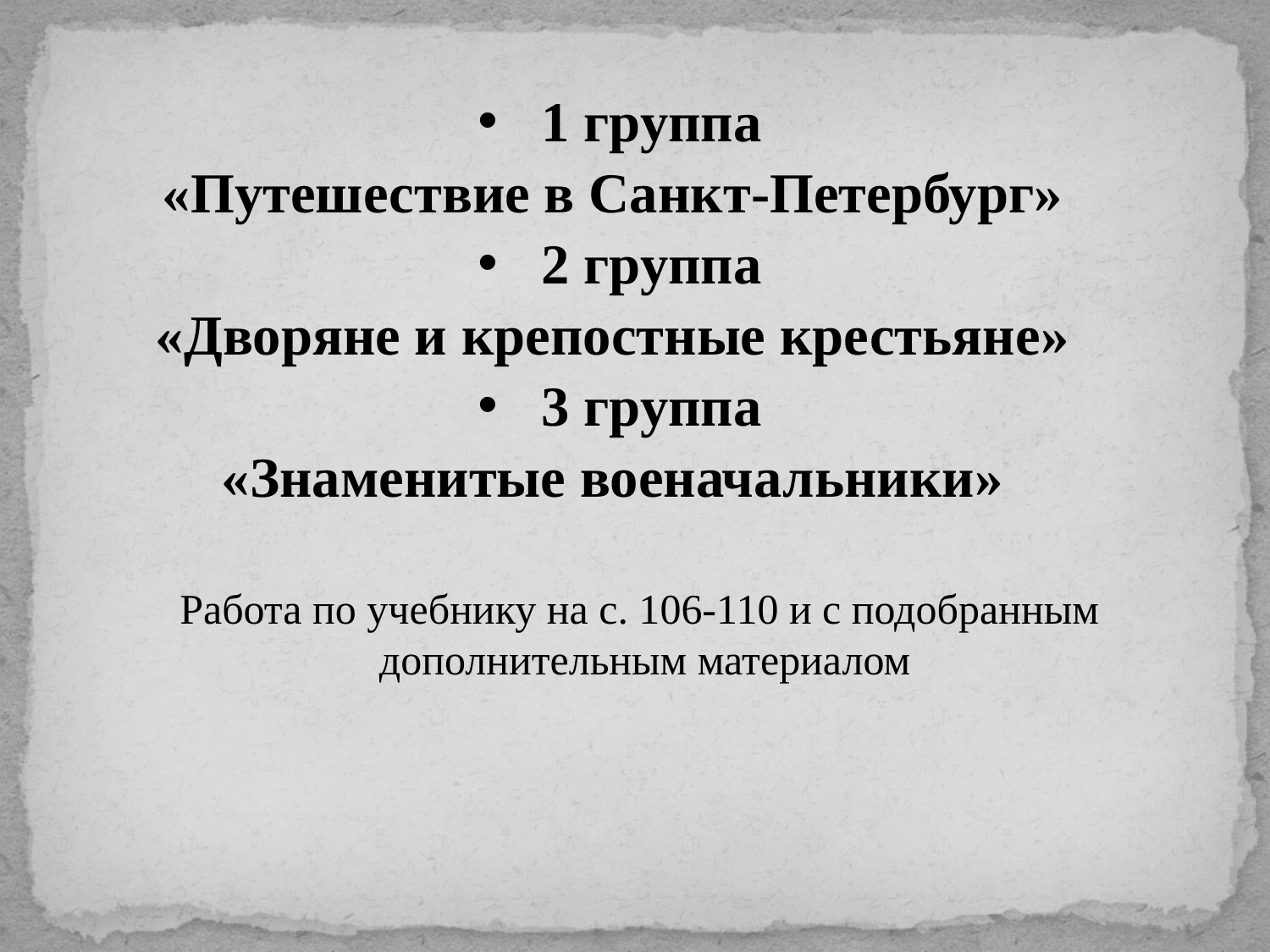

1 группа
«Путешествие в Санкт-Петербург»
2 группа
«Дворяне и крепостные крестьяне»
3 группа
«Знаменитые военачальники»
Работа по учебнику на с. 106-110 и с подобранным  дополнительным материалом